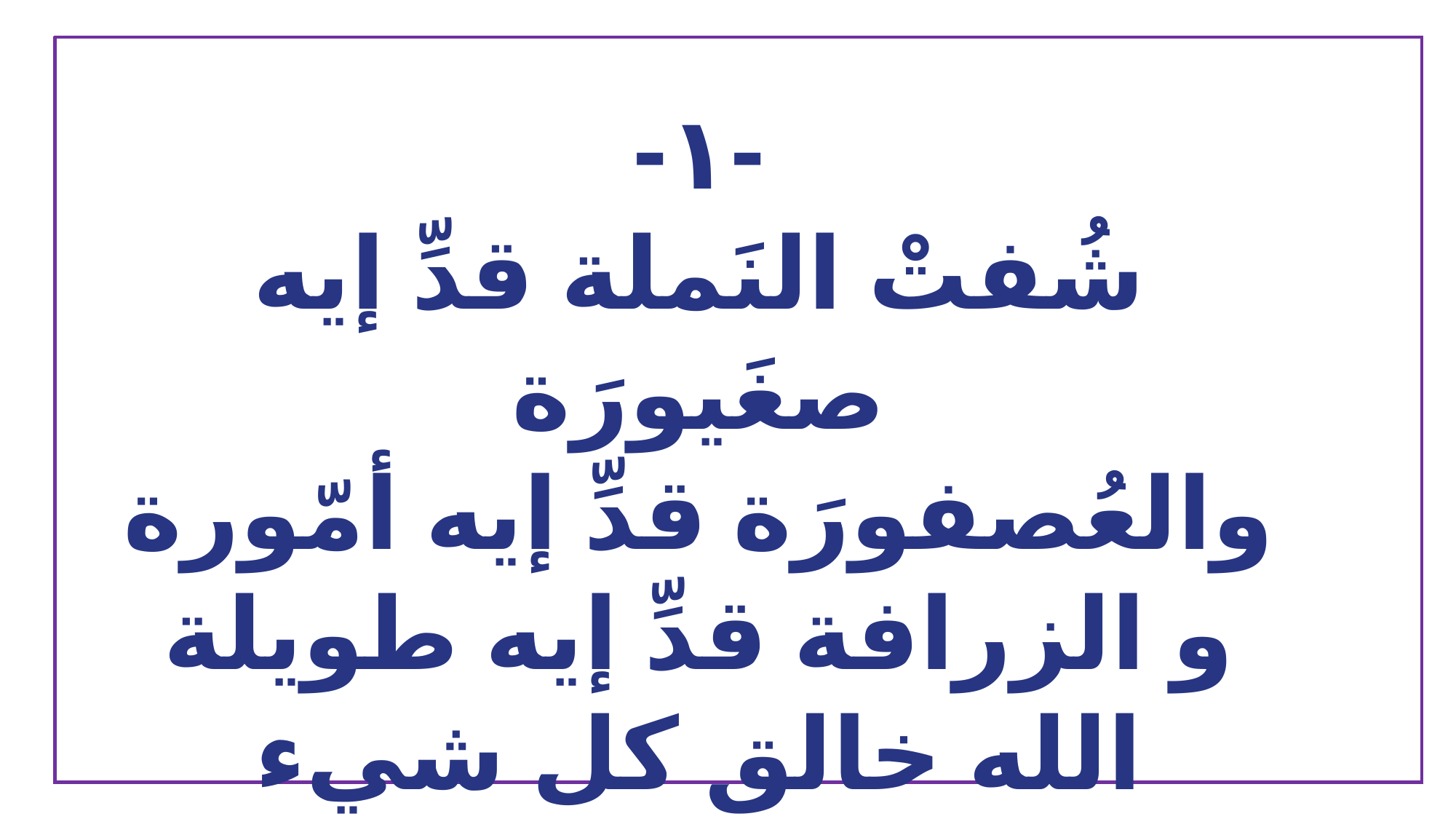

-١-
شُفتْ النَملة قدِّ إيه صغَيورَة
والعُصفورَة قدِّ إيه أمّورة
و الزرافة قدِّ إيه طويلة
الله خالق كل شيء